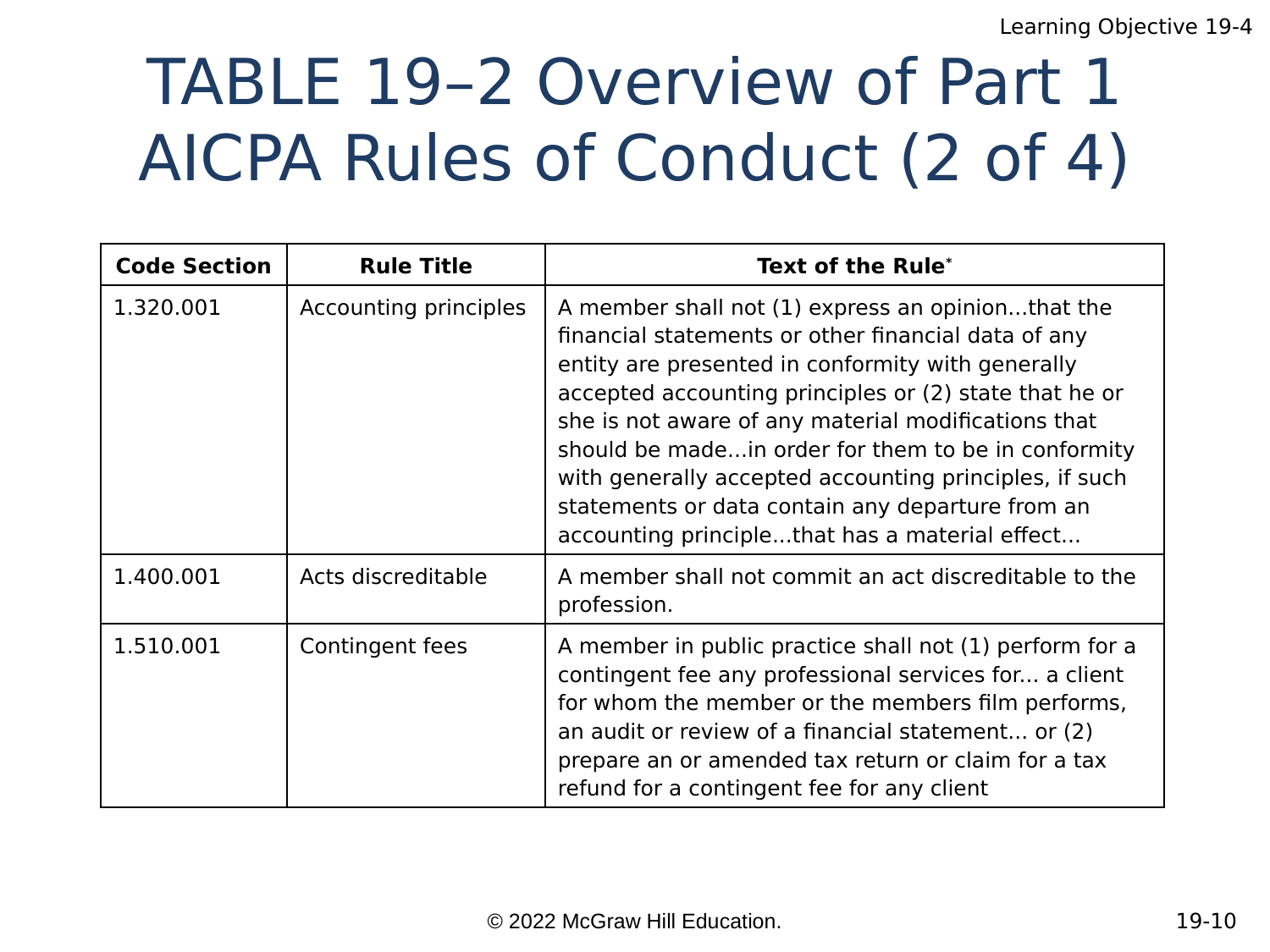

Learning Objective 19-4
# TABLE 19–2 Overview of Part 1 AICPA Rules of Conduct (2 of 4)
| Code Section | Rule Title | Text of the Rule\* |
| --- | --- | --- |
| 1.320.001 | Accounting principles | A member shall not (1) express an opinion...that the financial statements or other financial data of any entity are presented in conformity with generally accepted accounting principles or (2) state that he or she is not aware of any material modifications that should be made...in order for them to be in conformity with generally accepted accounting principles, if such statements or data contain any departure from an accounting principle...that has a material effect... |
| 1.400.001 | Acts discreditable | A member shall not commit an act discreditable to the profession. |
| 1.510.001 | Contingent fees | A member in public practice shall not (1) perform for a contingent fee any professional services for... a client for whom the member or the members film performs, an audit or review of a financial statement... or (2) prepare an or amended tax return or claim for a tax refund for a contingent fee for any client |